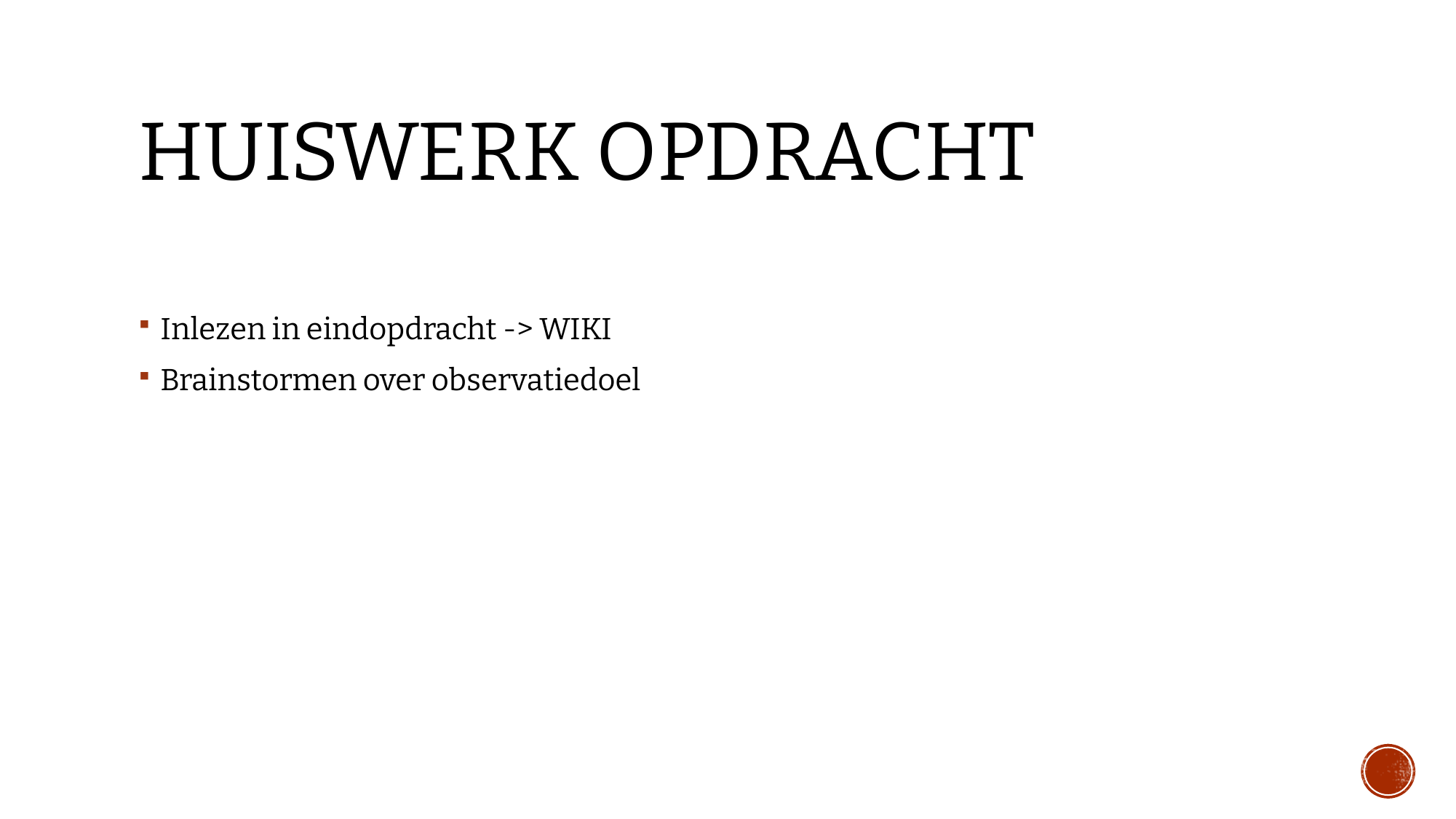

# Huiswerk opdracht

Inlezen in eindopdracht -> WIKI
Brainstormen over observatiedoel